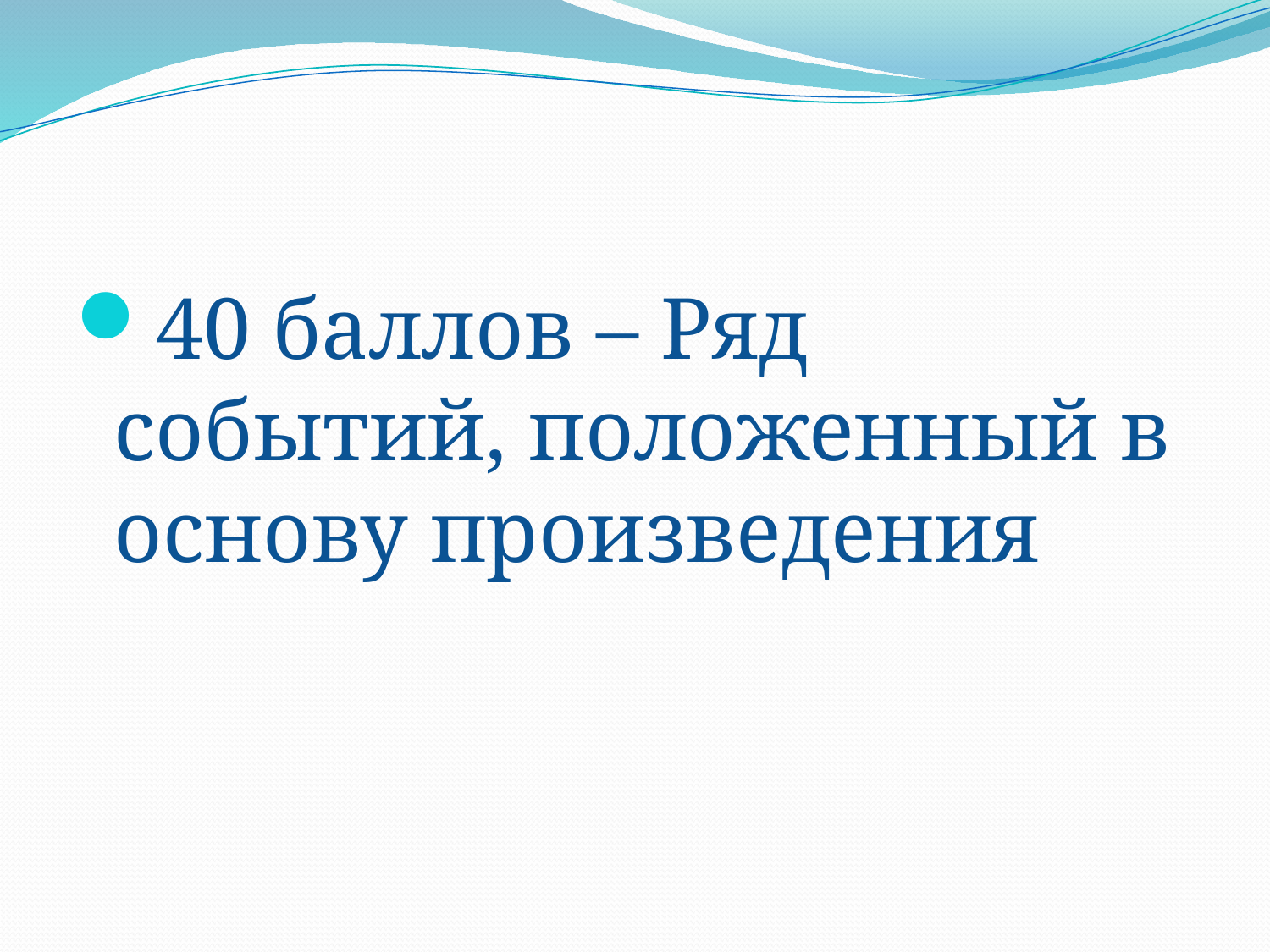

#
40 баллов – Ряд событий, положенный в основу произведения